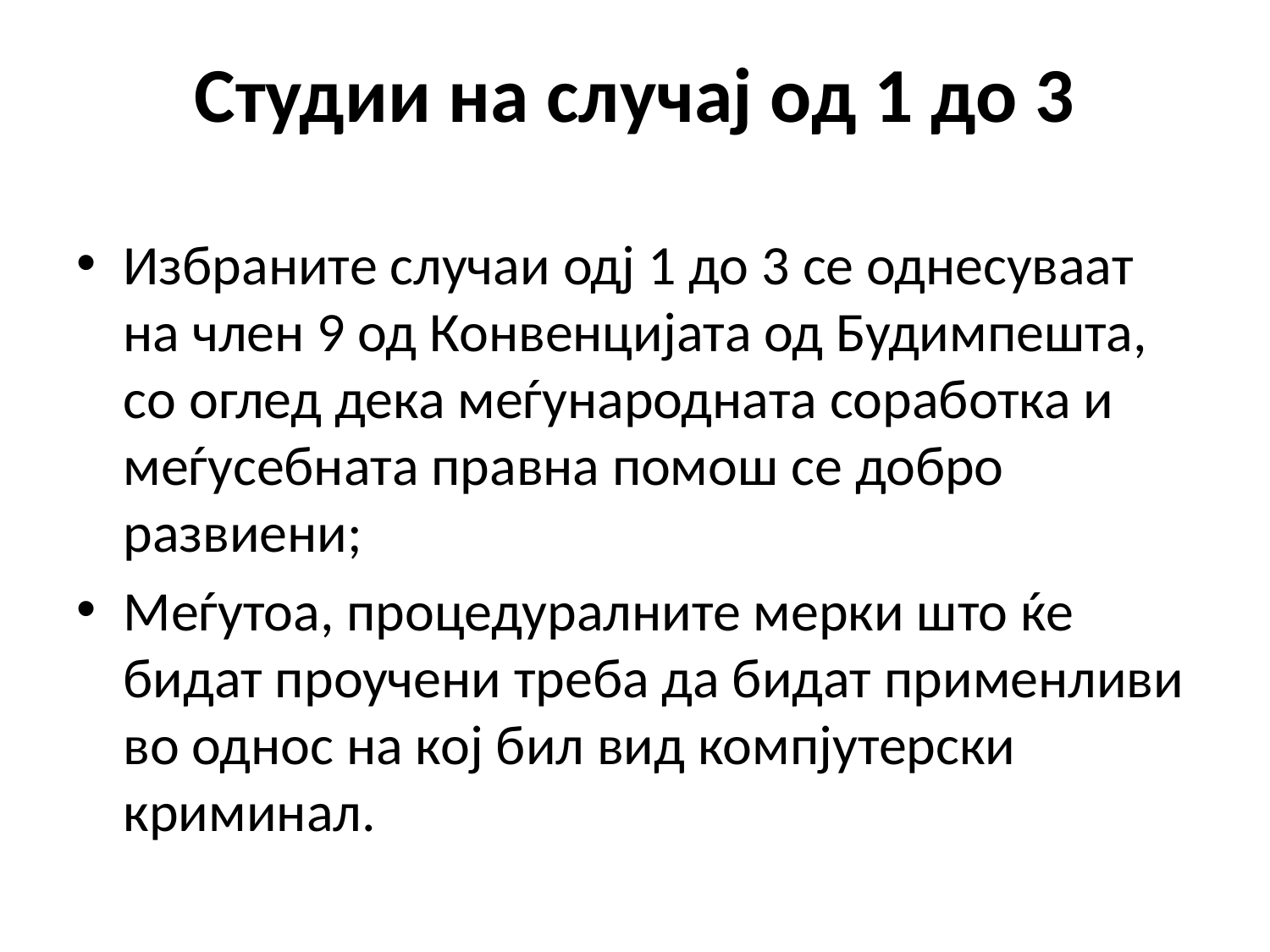

# Студии на случај од 1 до 3
Избраните случаи одј 1 до 3 се однесуваат на член 9 од Конвенцијата од Будимпешта, со оглед дека меѓународната соработка и меѓусебната правна помош се добро развиени;
Меѓутоа, процедуралните мерки што ќе бидат проучени треба да бидат применливи во однос на кој бил вид компјутерски криминал.